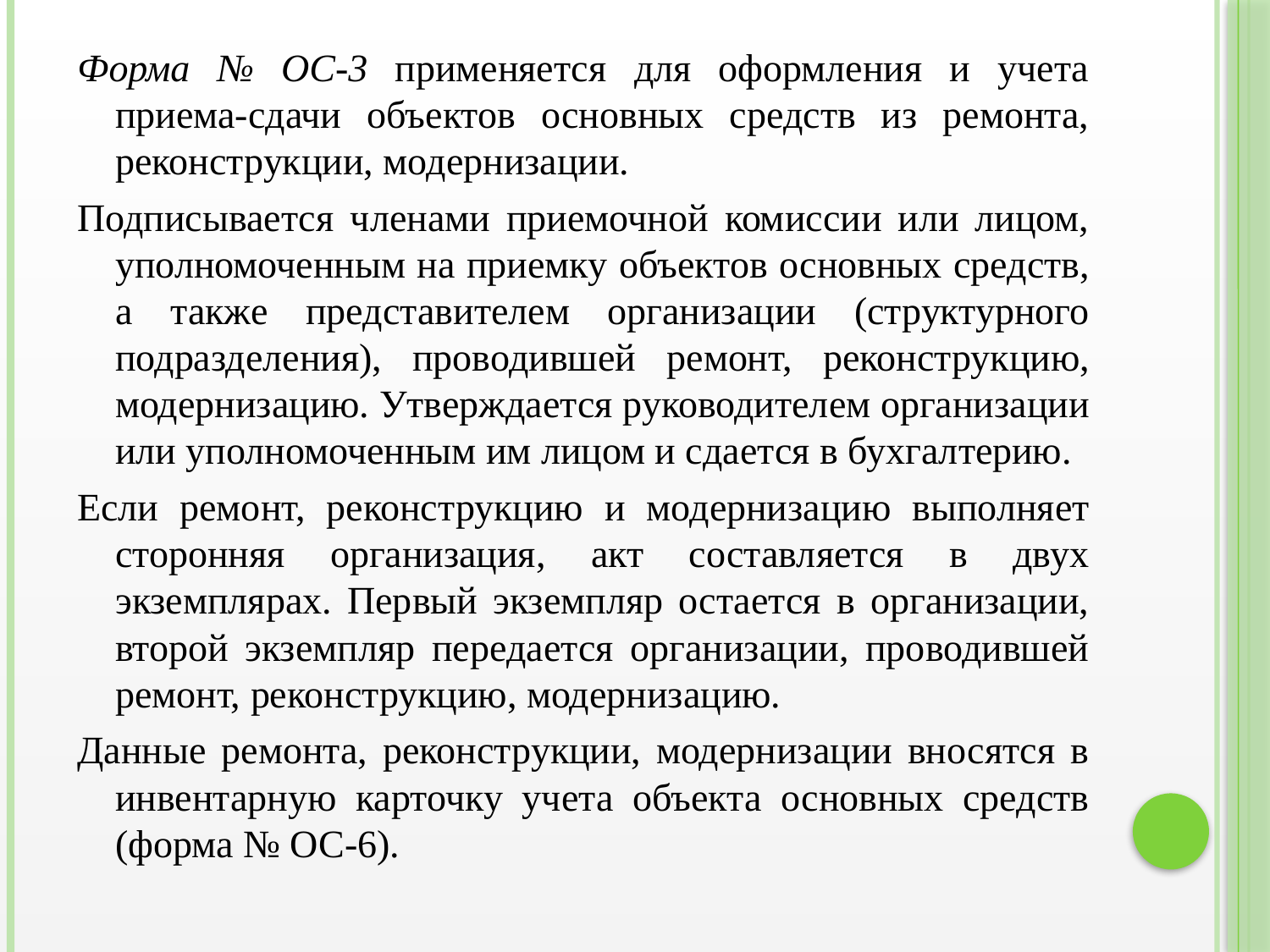

Форма № ОС-3 применяется для оформления и учета приема-сдачи объектов основных средств из ремонта, реконструкции, модернизации.
Подписывается членами приемочной комиссии или лицом, уполномоченным на приемку объектов основных средств, а также представителем организации (структурного подразделения), проводившей ремонт, реконструкцию, модернизацию. Утверждается руководителем организации или уполномоченным им лицом и сдается в бухгалтерию.
Если ремонт, реконструкцию и модернизацию выполняет сторонняя организация, акт составляется в двух экземплярах. Первый экземпляр остается в организации, второй экземпляр передается организации, проводившей ремонт, реконструкцию, модернизацию.
Данные ремонта, реконструкции, модернизации вносятся в инвентарную карточку учета объекта основных средств (форма № ОС-6).